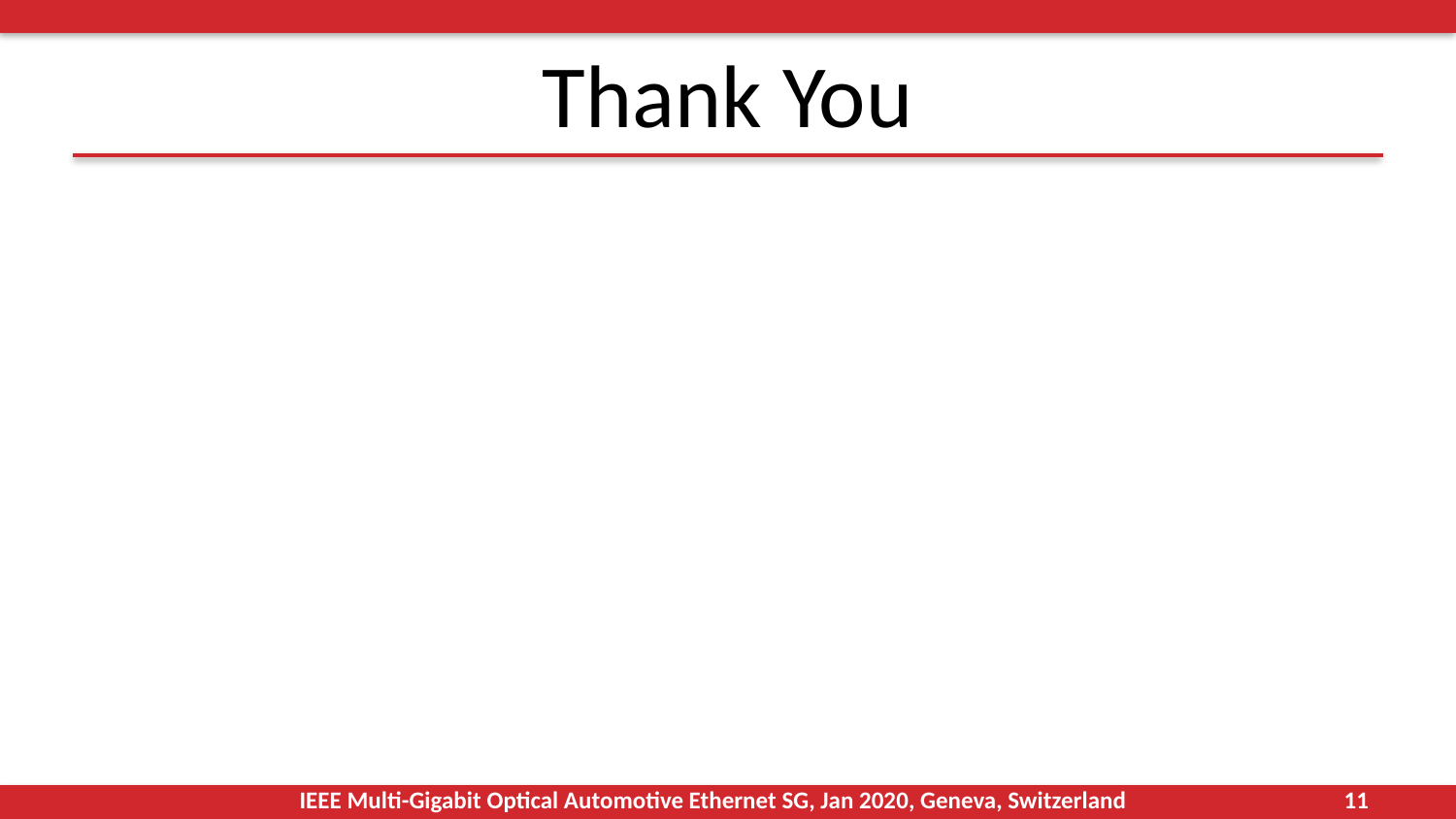

# Thank You

IEEE Multi-Gigabit Optical Automotive Ethernet SG, Jan 2020, Geneva, Switzerland
11